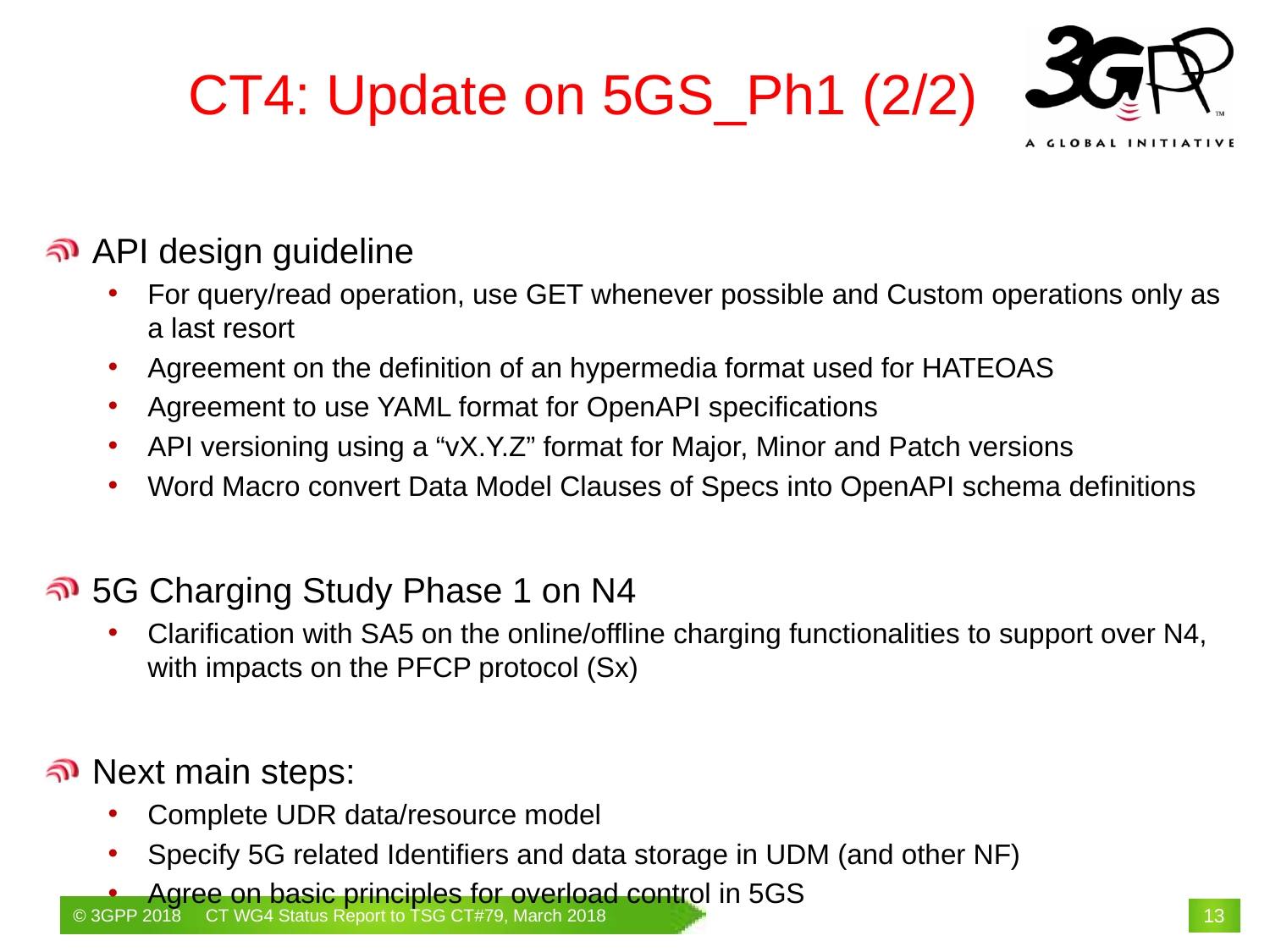

# CT4: Update on 5GS_Ph1 (2/2)
API design guideline
For query/read operation, use GET whenever possible and Custom operations only as a last resort
Agreement on the definition of an hypermedia format used for HATEOAS
Agreement to use YAML format for OpenAPI specifications
API versioning using a “vX.Y.Z” format for Major, Minor and Patch versions
Word Macro convert Data Model Clauses of Specs into OpenAPI schema definitions

5G Charging Study Phase 1 on N4
Clarification with SA5 on the online/offline charging functionalities to support over N4, with impacts on the PFCP protocol (Sx)

Next main steps:
Complete UDR data/resource model
Specify 5G related Identifiers and data storage in UDM (and other NF)
Agree on basic principles for overload control in 5GS